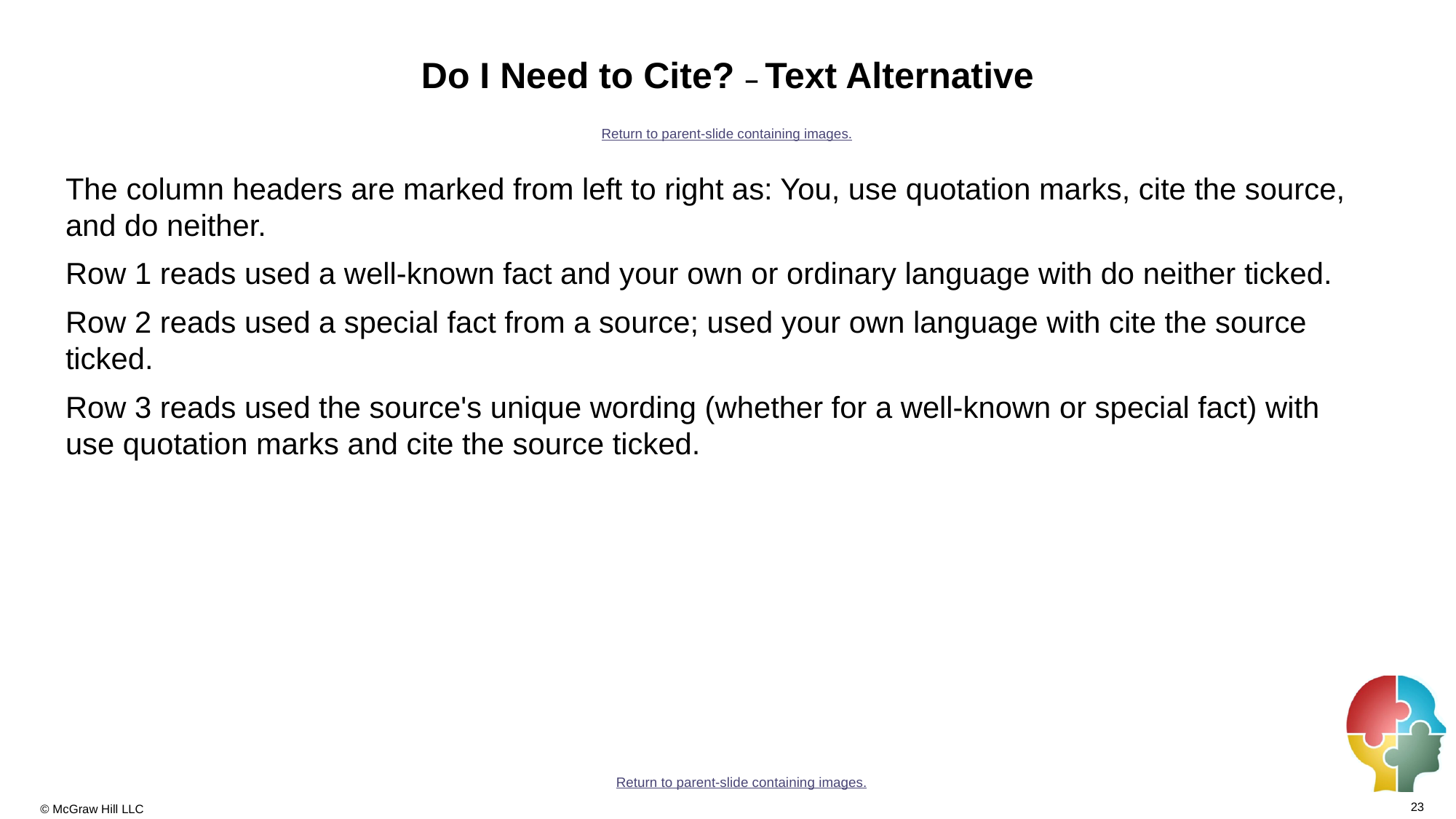

# Do I Need to Cite? – Text Alternative
Return to parent-slide containing images.
The column headers are marked from left to right as: You, use quotation marks, cite the source, and do neither.
Row 1 reads used a well-known fact and your own or ordinary language with do neither ticked.
Row 2 reads used a special fact from a source; used your own language with cite the source ticked.
Row 3 reads used the source's unique wording (whether for a well-known or special fact) with use quotation marks and cite the source ticked.
Return to parent-slide containing images.
23